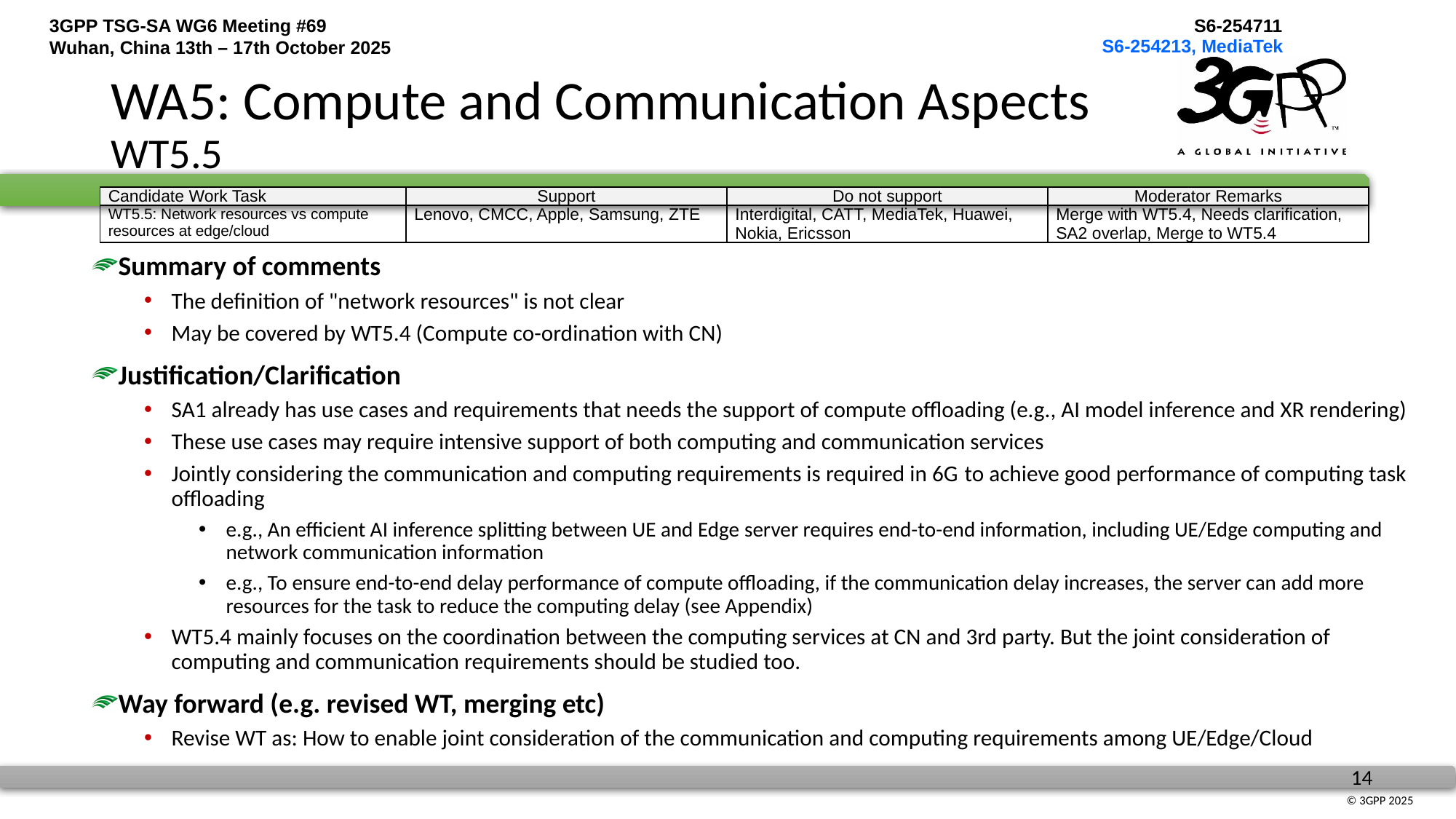

S6-254213, MediaTek
# WA5: Compute and Communication Aspects WT5.5
| Candidate Work Task | Support | Do not support | Moderator Remarks |
| --- | --- | --- | --- |
| WT5.5: Network resources vs compute resources at edge/cloud | Lenovo, CMCC, Apple, Samsung, ZTE | Interdigital, CATT, MediaTek, Huawei, Nokia, Ericsson | Merge with WT5.4, Needs clarification, SA2 overlap, Merge to WT5.4 |

Summary of comments
The definition of "network resources" is not clear
May be covered by WT5.4 (Compute co-ordination with CN)
Justification/Clarification
SA1 already has use cases and requirements that needs the support of compute offloading (e.g., AI model inference and XR rendering)
These use cases may require intensive support of both computing and communication services
Jointly considering the communication and computing requirements is required in 6G to achieve good performance of computing task offloading
e.g., An efficient AI inference splitting between UE and Edge server requires end-to-end information, including UE/Edge computing and network communication information
e.g., To ensure end-to-end delay performance of compute offloading, if the communication delay increases, the server can add more resources for the task to reduce the computing delay (see Appendix)
WT5.4 mainly focuses on the coordination between the computing services at CN and 3rd party. But the joint consideration of computing and communication requirements should be studied too.
Way forward (e.g. revised WT, merging etc)
Revise WT as: How to enable joint consideration of the communication and computing requirements among UE/Edge/Cloud